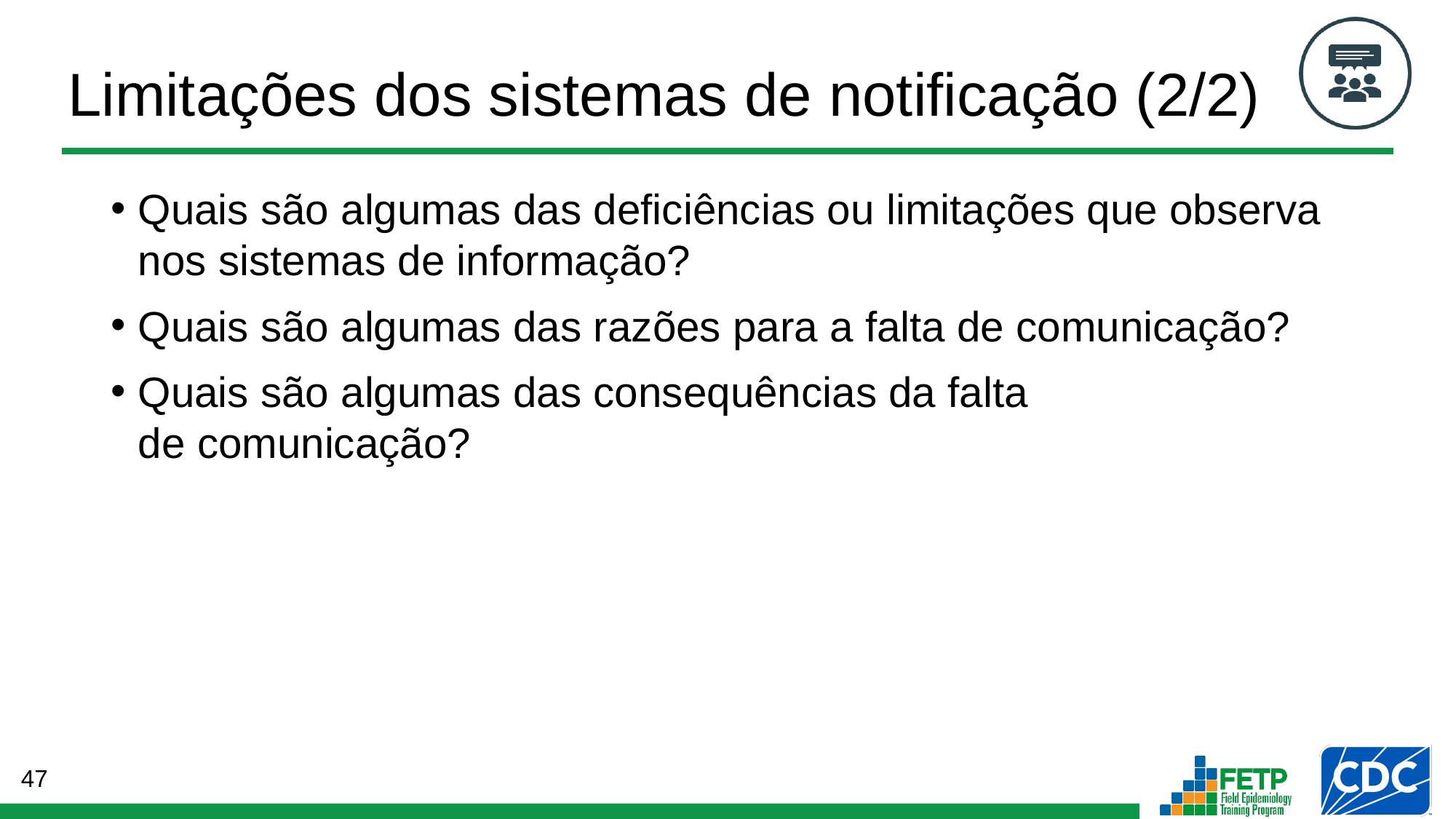

Limitações dos sistemas de notificação (2/2)
Quais são algumas das deficiências ou limitações que observa nos sistemas de informação?
Quais são algumas das razões para a falta de comunicação?
Quais são algumas das consequências da falta
de comunicação?